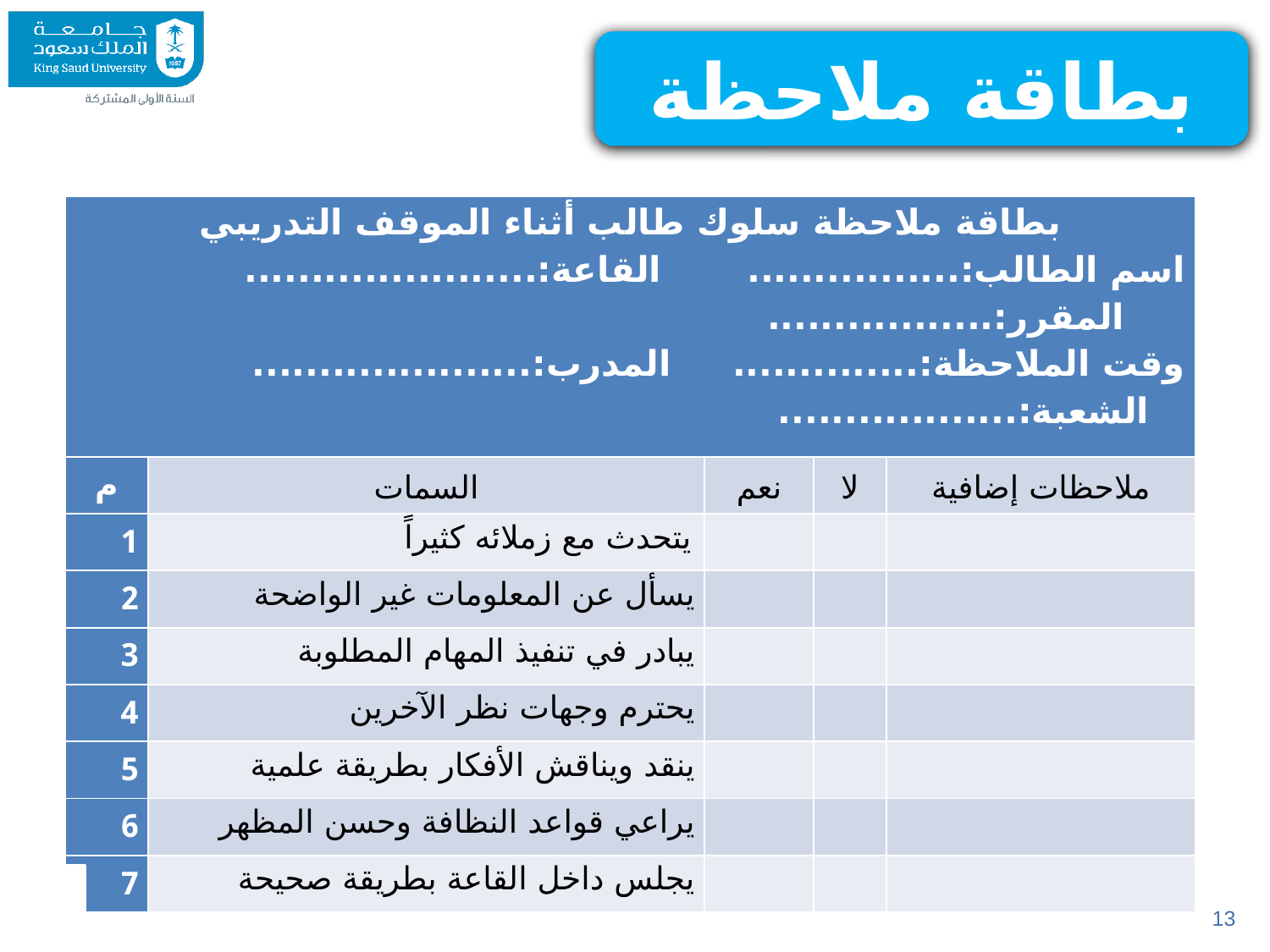

بطاقة ملاحظة
| بطاقة ملاحظة سلوك طالب أثناء الموقف التدريبي اسم الطالب:................ القاعة:...................... المقرر:................. وقت الملاحظة:.............. المدرب:..................... الشعبة:.................. |  |  |  |  |
| --- | --- | --- | --- | --- |
| م | السمات | نعم | لا | ملاحظات إضافية |
| 1 | يتحدث مع زملائه كثيراً |  |  |  |
| 2 | يسأل عن المعلومات غير الواضحة |  |  |  |
| 3 | يبادر في تنفيذ المهام المطلوبة |  |  |  |
| 4 | يحترم وجهات نظر الآخرين |  |  |  |
| 5 | ينقد ويناقش الأفكار بطريقة علمية |  |  |  |
| 6 | يراعي قواعد النظافة وحسن المظهر |  |  |  |
| 7 | يجلس داخل القاعة بطريقة صحيحة |  |  |  |

13